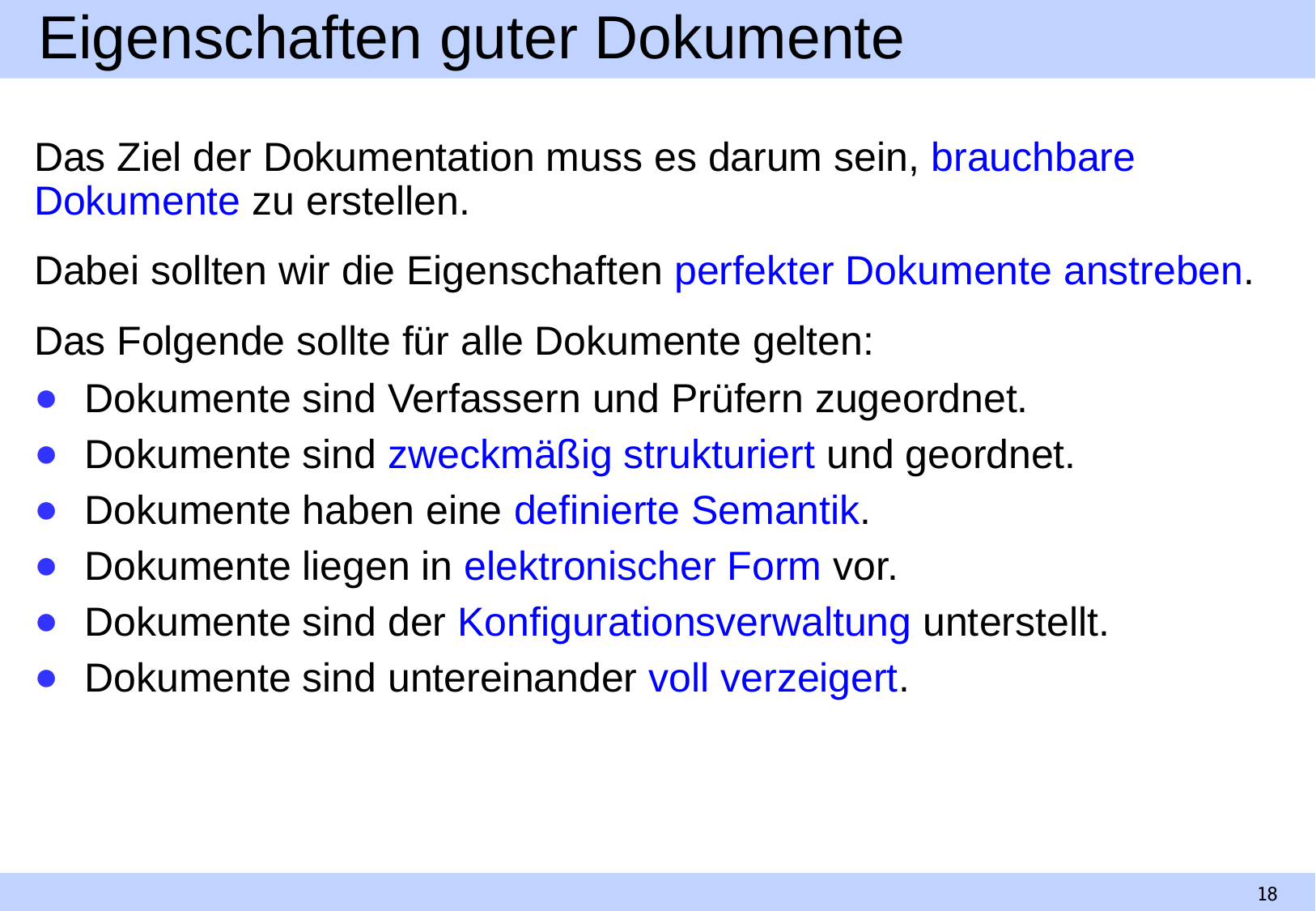

# Eigenschaften guter Dokumente
Das Ziel der Dokumentation muss es darum sein, brauchbare Dokumente zu erstellen.
Dabei sollten wir die Eigenschaften perfekter Dokumente anstreben.
Das Folgende sollte für alle Dokumente gelten:
Dokumente sind Verfassern und Prüfern zugeordnet.
Dokumente sind zweckmäßig strukturiert und geordnet.
Dokumente haben eine definierte Semantik.
Dokumente liegen in elektronischer Form vor.
Dokumente sind der Konfigurationsverwaltung unterstellt.
Dokumente sind untereinander voll verzeigert.
18